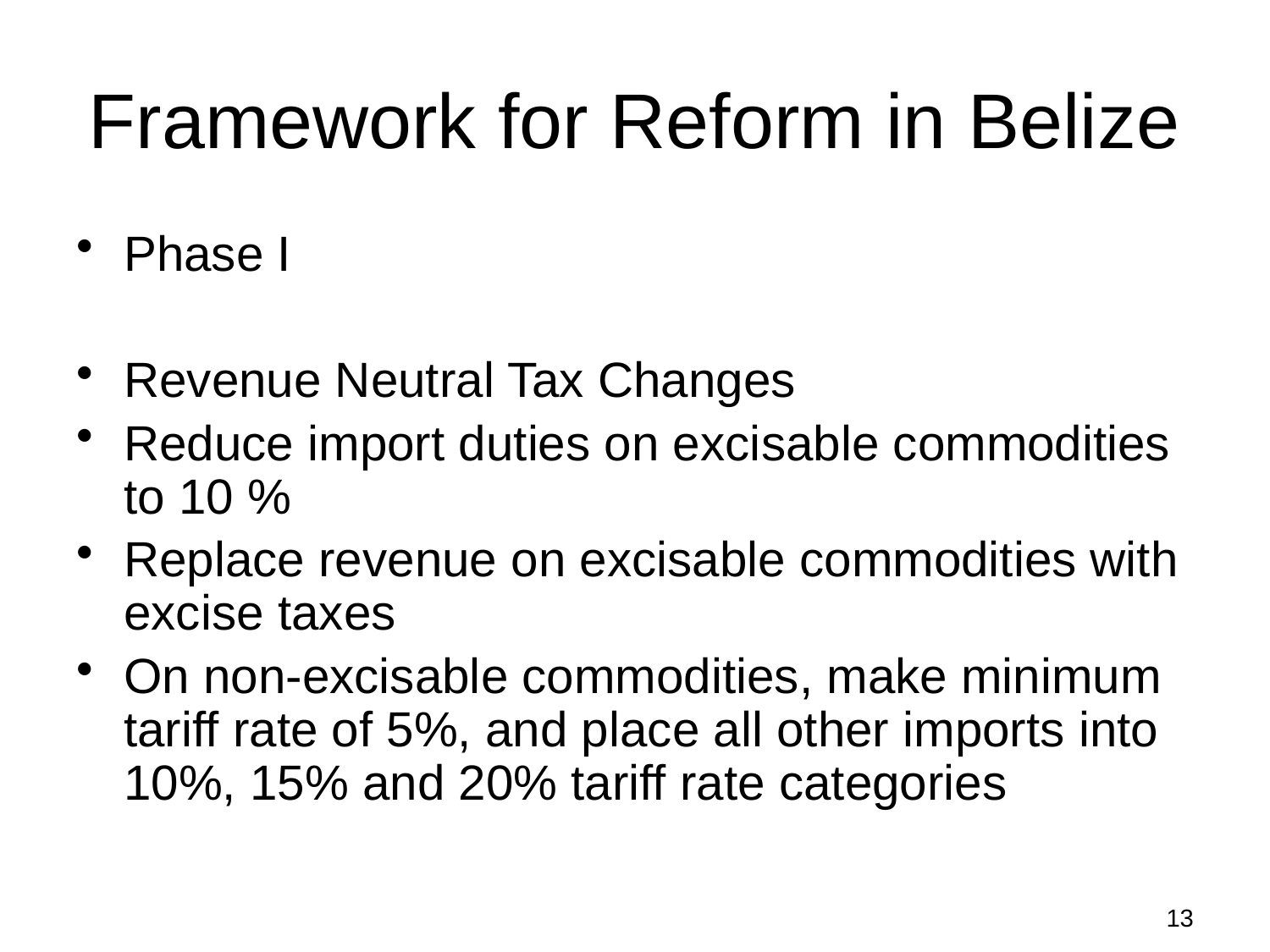

# Framework for Reform in Belize
Phase I

Revenue Neutral Tax Changes
Reduce import duties on excisable commodities to 10 %
Replace revenue on excisable commodities with excise taxes
On non-excisable commodities, make minimum tariff rate of 5%, and place all other imports into 10%, 15% and 20% tariff rate categories
13